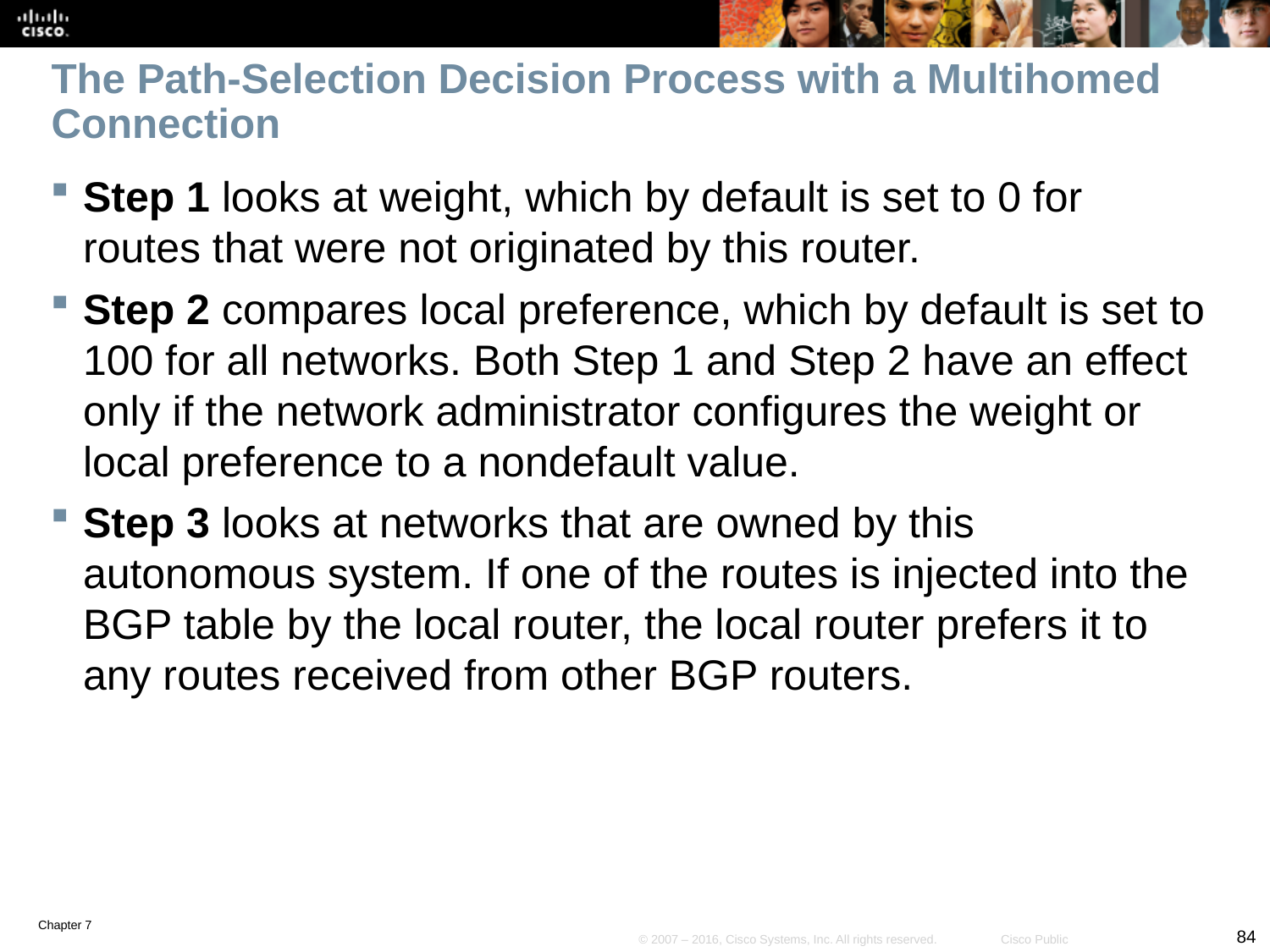

# The Path-Selection Decision Process with a Multihomed Connection
Step 1 looks at weight, which by default is set to 0 for routes that were not originated by this router.
Step 2 compares local preference, which by default is set to 100 for all networks. Both Step 1 and Step 2 have an effect only if the network administrator configures the weight or local preference to a nondefault value.
Step 3 looks at networks that are owned by this autonomous system. If one of the routes is injected into the BGP table by the local router, the local router prefers it to any routes received from other BGP routers.